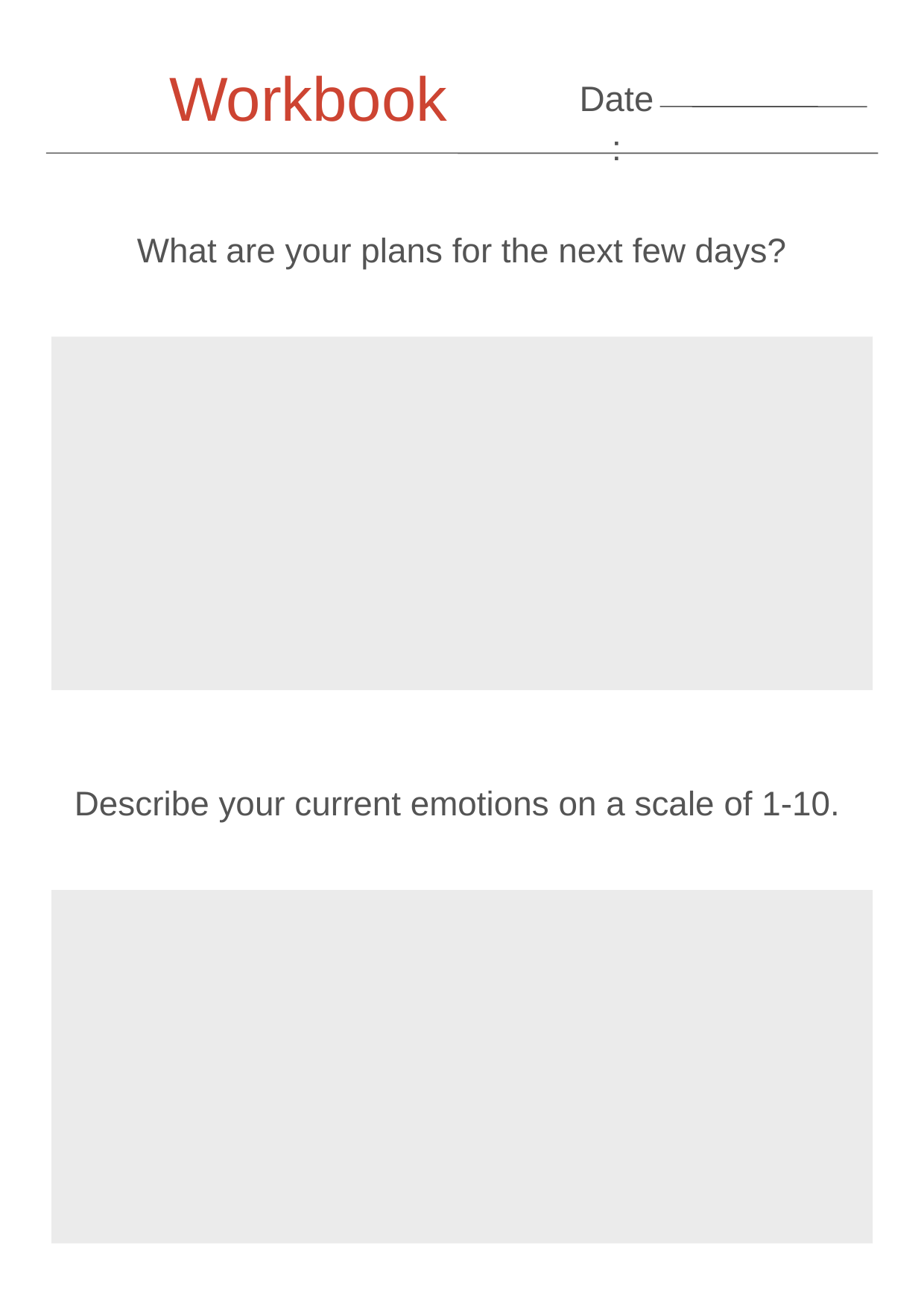

Workbook
Date:

What are your plans for the next few days?

Describe your current emotions on a scale of 1-10.